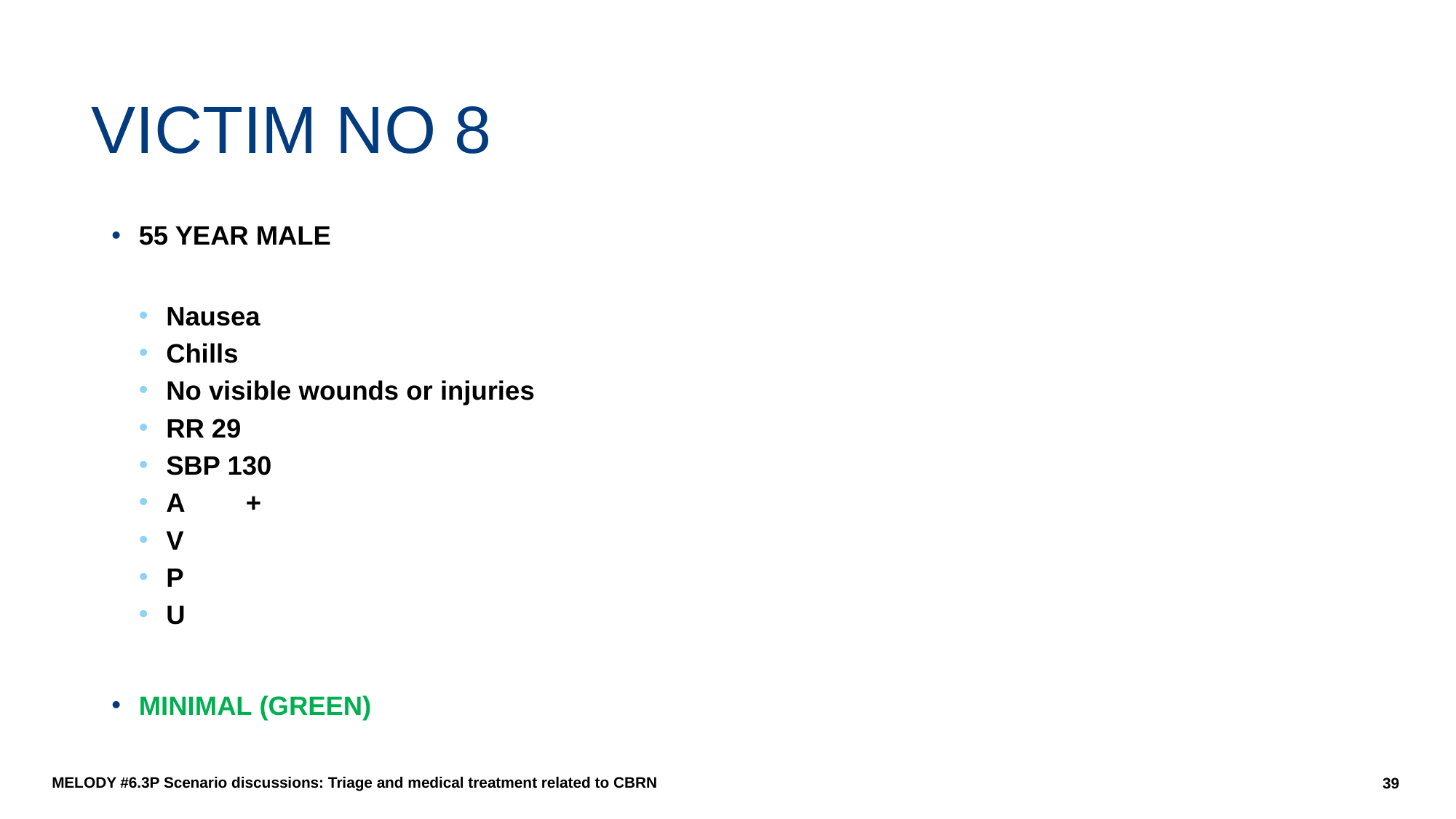

# VICTIM NO 8
55 YEAR MALE

Nausea
Chills
No visible wounds or injuries
RR 29
SBP 130
A	+
V
P
U

MINIMAL (GREEN)

MELODY #6.3P Scenario discussions: Triage and medical treatment related to CBRN
39